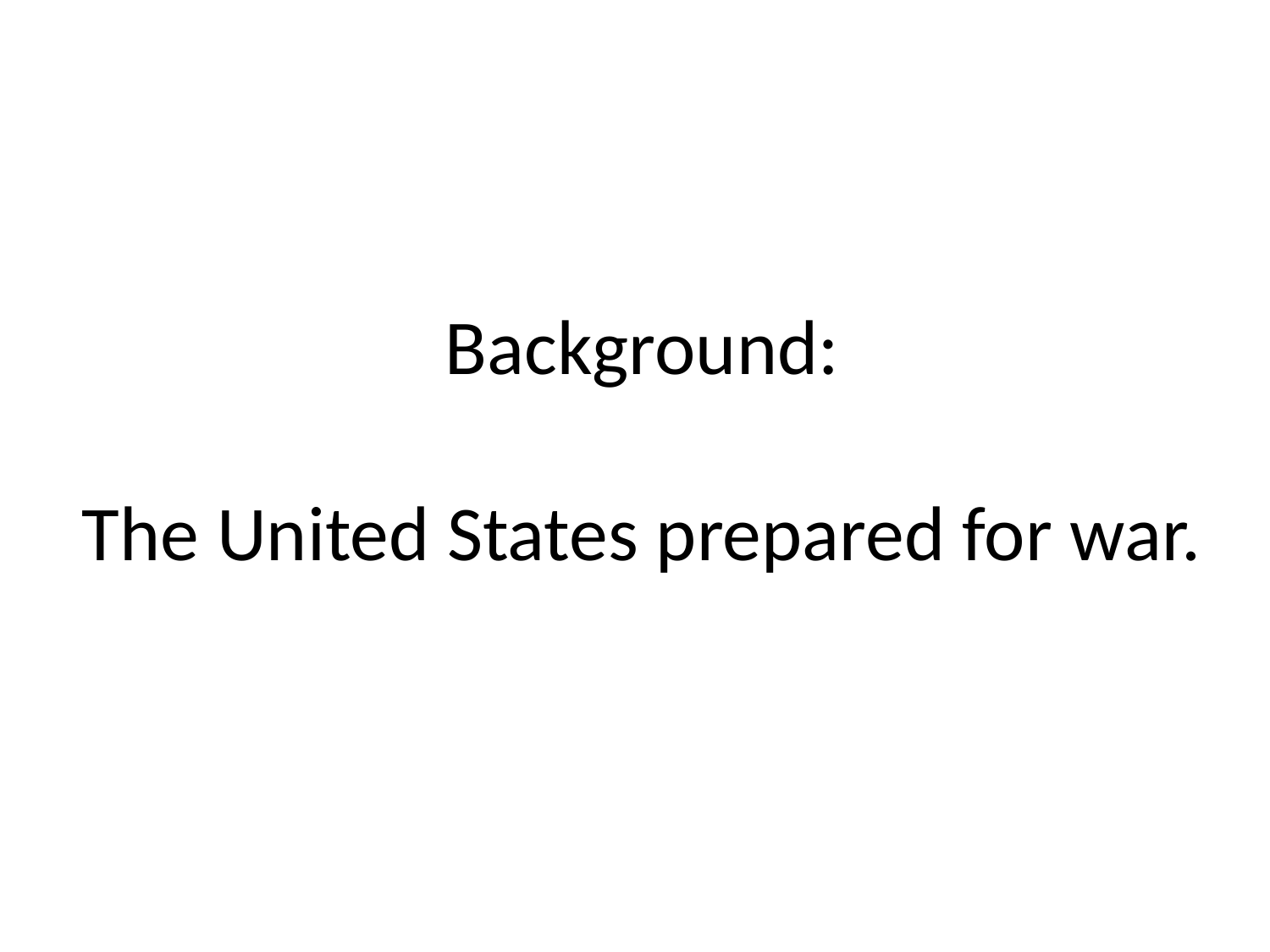

# Background: The United States prepared for war.